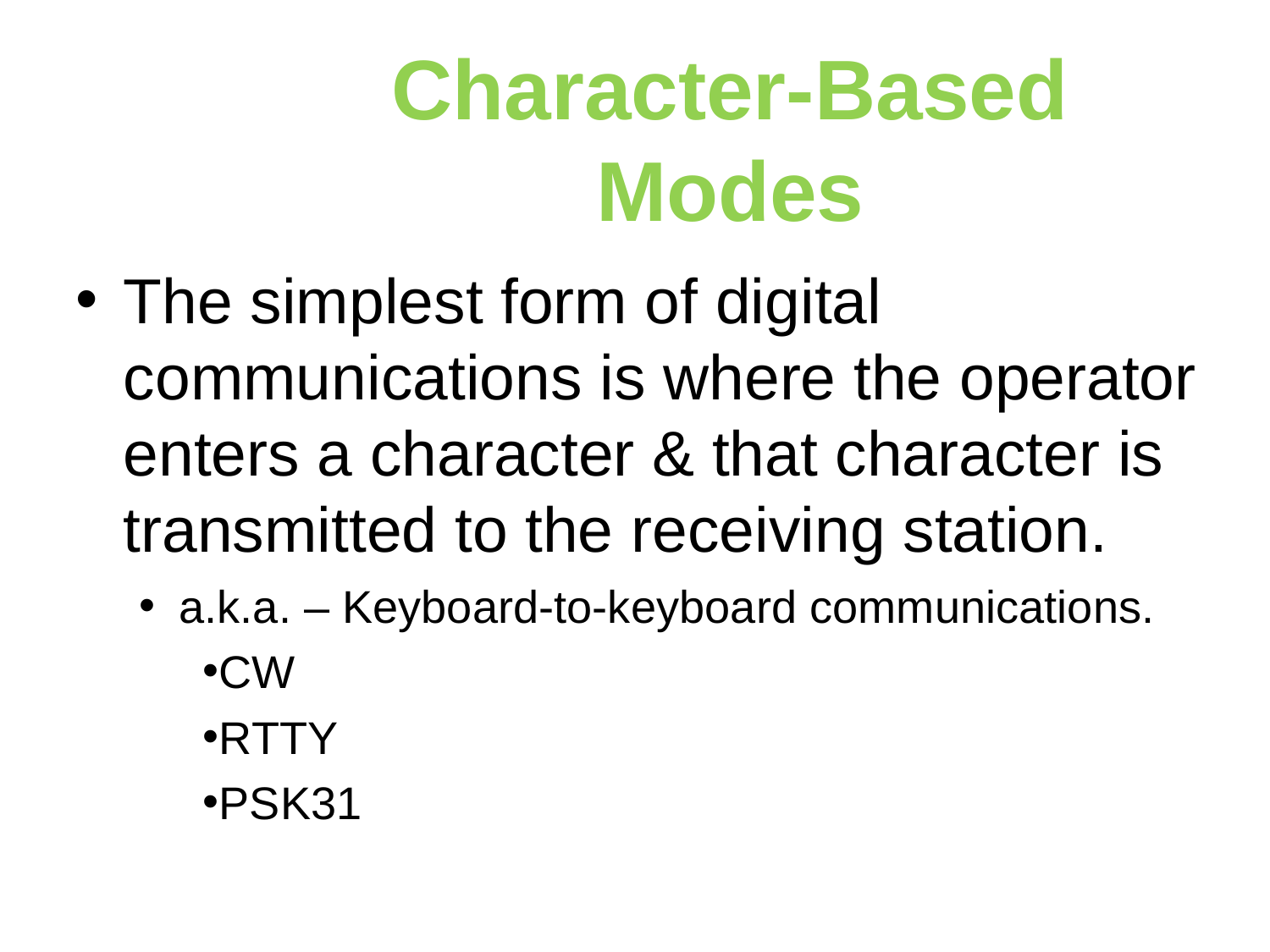

Character-Based Modes
The simplest form of digital communications is where the operator enters a character & that character is transmitted to the receiving station.
a.k.a. – Keyboard-to-keyboard communications.
CW
RTTY
PSK31